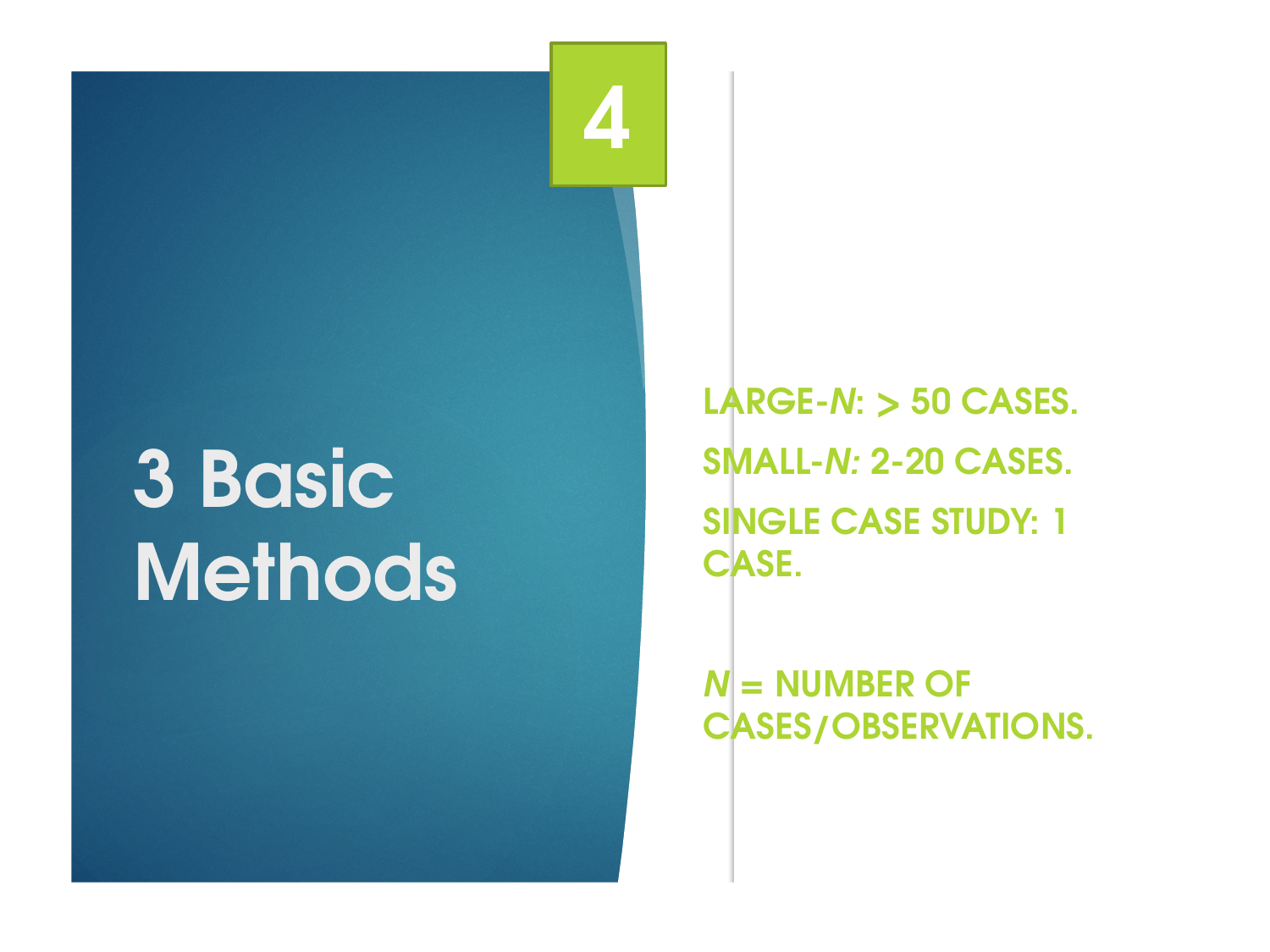

4
Large-N: > 50 cases.
Small-N: 2-20 cases.
Single case study: 1 case.

N = number of cases/observations.
# 3 Basic Methods